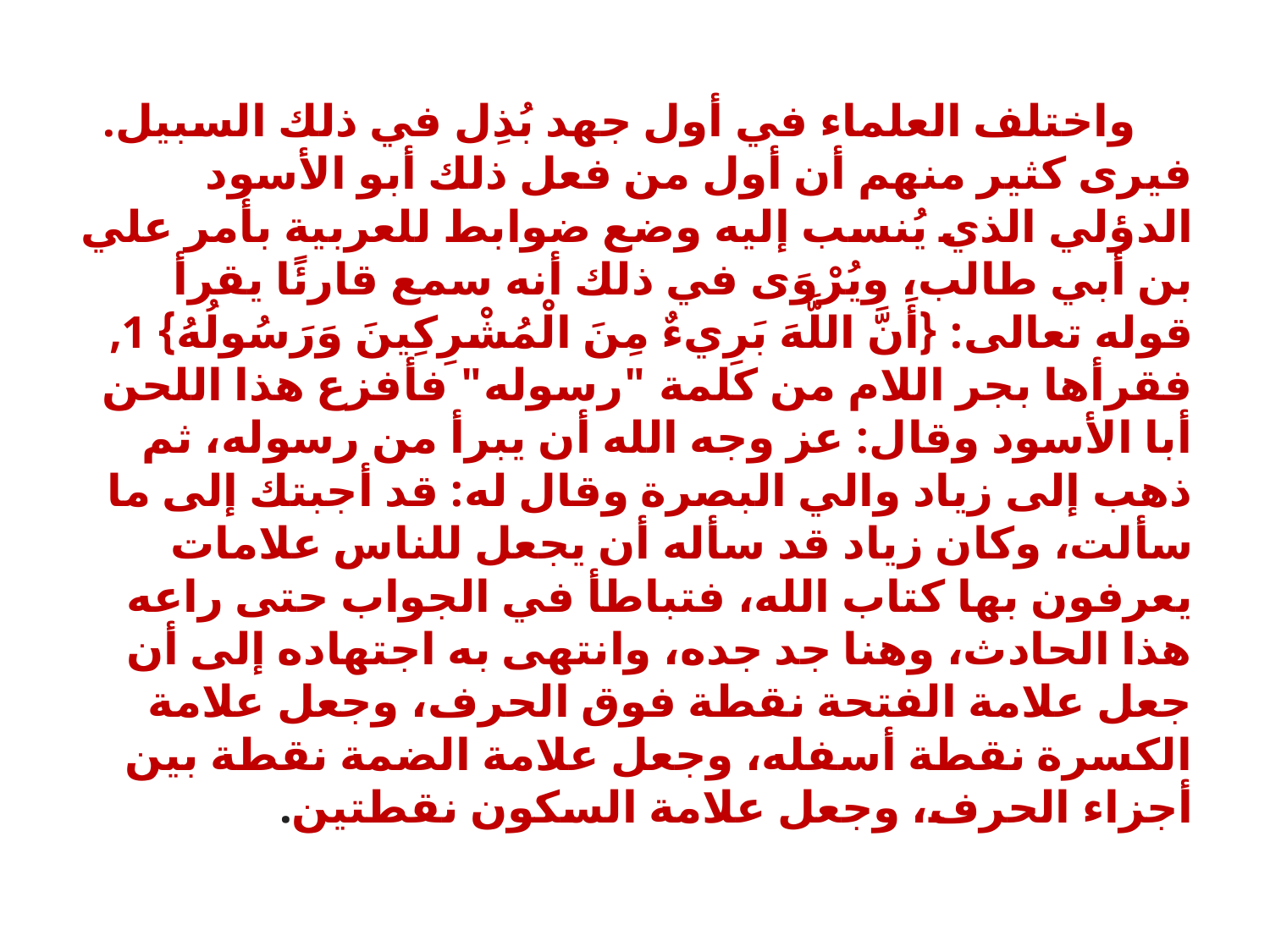

واختلف العلماء في أول جهد بُذِل في ذلك السبيل.
فيرى كثير منهم أن أول من فعل ذلك أبو الأسود الدؤلي الذي يُنسب إليه وضع ضوابط للعربية بأمر علي بن أبي طالب، ويُرْوَى في ذلك أنه سمع قارئًا يقرأ قوله تعالى: {أَنَّ اللَّهَ بَرِيءٌ مِنَ الْمُشْرِكِينَ وَرَسُولُهُ} 1, فقرأها بجر اللام من كلمة "رسوله" فأفزع هذا اللحن أبا الأسود وقال: عز وجه الله أن يبرأ من رسوله، ثم ذهب إلى زياد والي البصرة وقال له: قد أجبتك إلى ما سألت، وكان زياد قد سأله أن يجعل للناس علامات يعرفون بها كتاب الله، فتباطأ في الجواب حتى راعه هذا الحادث، وهنا جد جده، وانتهى به اجتهاده إلى أن جعل علامة الفتحة نقطة فوق الحرف، وجعل علامة الكسرة نقطة أسفله، وجعل علامة الضمة نقطة بين أجزاء الحرف، وجعل علامة السكون نقطتين.